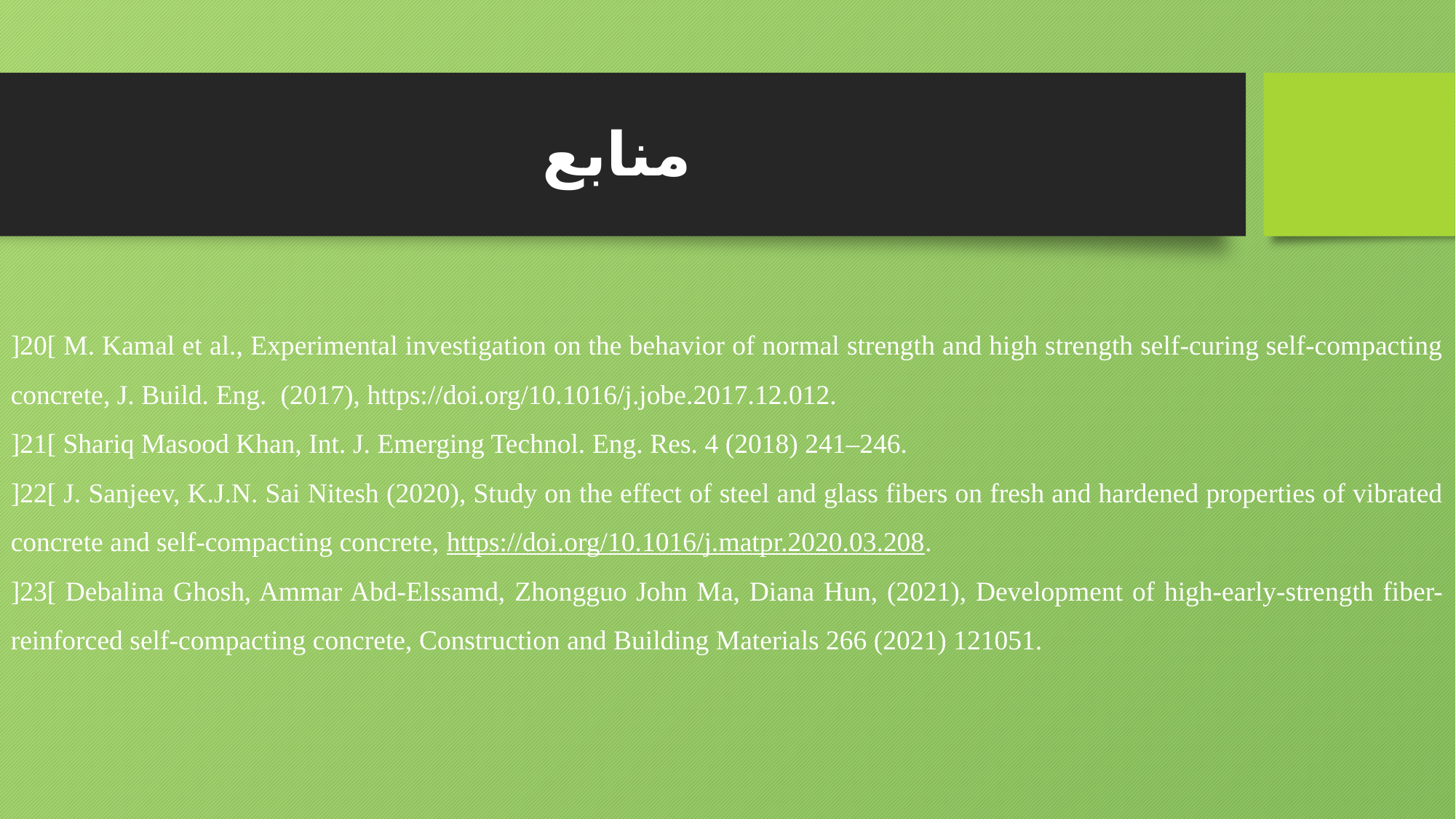

# منابع
]20[ M. Kamal et al., Experimental investigation on the behavior of normal strength and high strength self-curing self-compacting concrete, J. Build. Eng.  (2017), https://doi.org/10.1016/j.jobe.2017.12.012.
]21[ Shariq Masood Khan, Int. J. Emerging Technol. Eng. Res. 4 (2018) 241–246.
]22[ J. Sanjeev, K.J.N. Sai Nitesh (2020), Study on the effect of steel and glass fibers on fresh and hardened properties of vibrated concrete and self-compacting concrete, https://doi.org/10.1016/j.matpr.2020.03.208.
]23[ Debalina Ghosh, Ammar Abd-Elssamd, Zhongguo John Ma, Diana Hun, (2021), Development of high-early-strength fiber-reinforced self-compacting concrete, Construction and Building Materials 266 (2021) 121051.